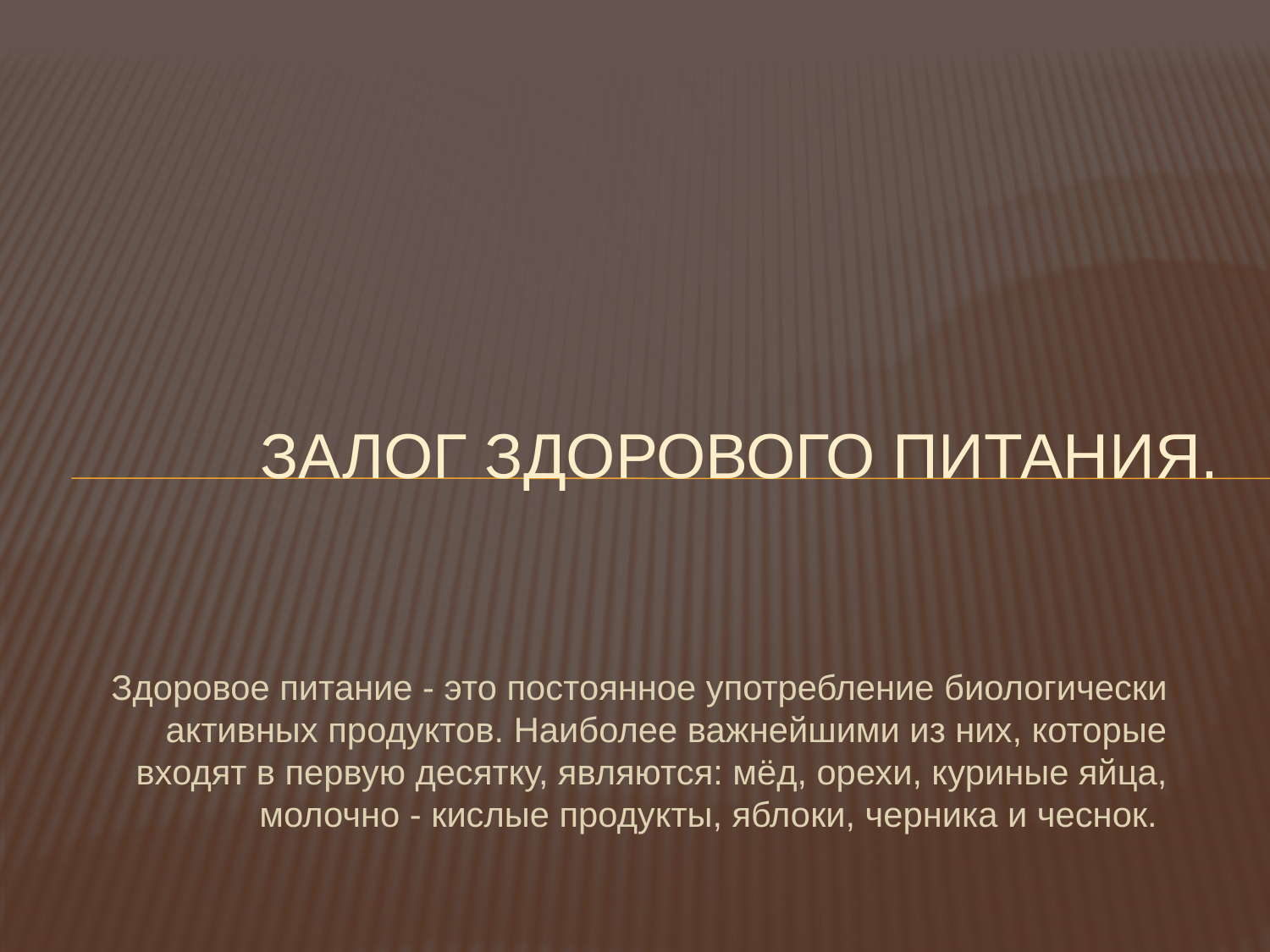

Здоровое питание - это постоянное употребление биологически активных продуктов. Наиболее важнейшими из них, которые входят в первую десятку, являются: мёд, орехи, куриные яйца, молочно - кислые продукты, яблоки, черника и чеснок.
# Залог здорового питания.